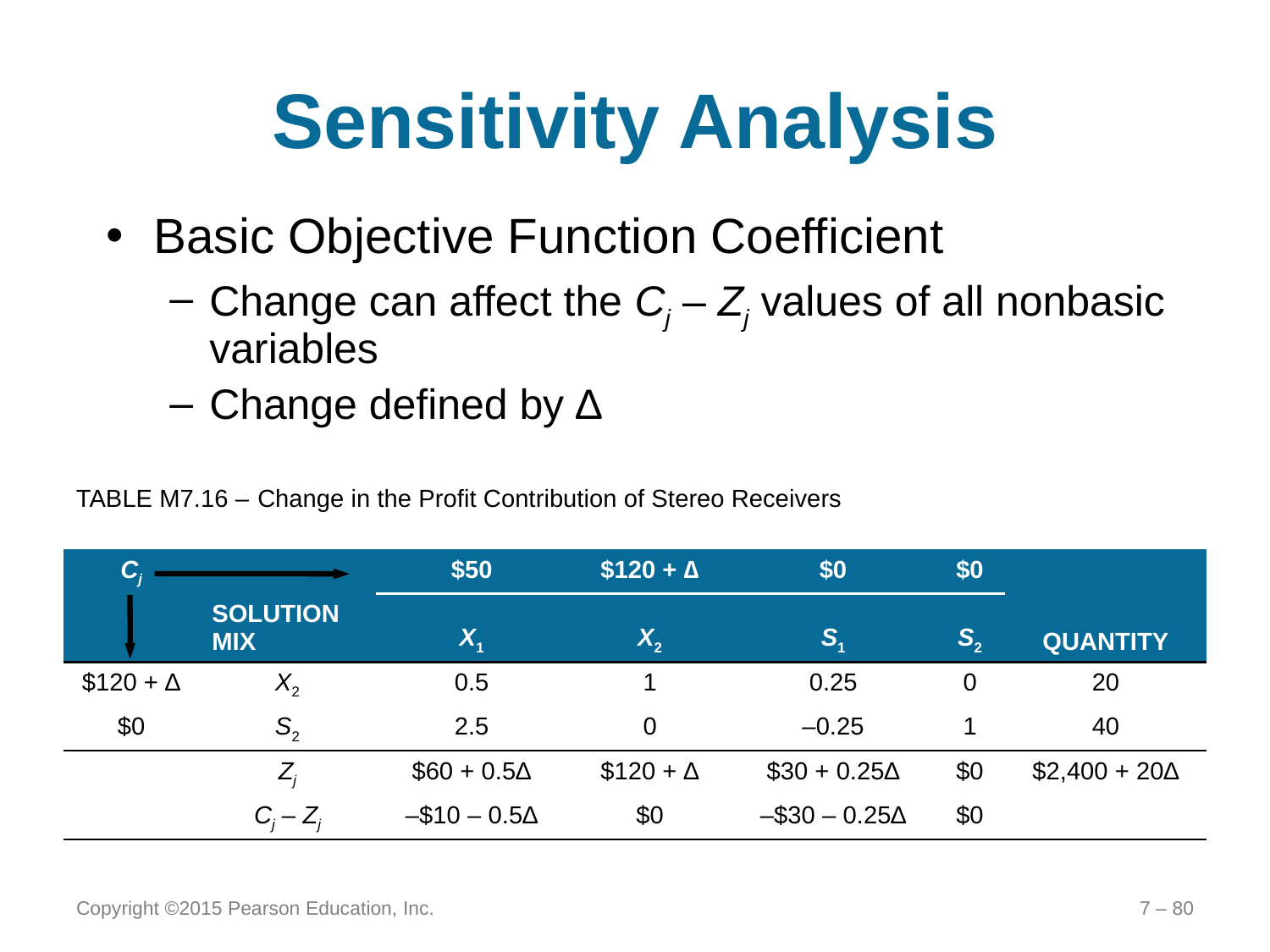

# Sensitivity Analysis
Basic Objective Function Coefficient
Change can affect the Cj – Zj values of all nonbasic variables
Change defined by ∆
TABLE M7.16 –	 Change in the Profit Contribution of Stereo Receivers
| Cj |  | $50 | $120 + ∆ | $0 | $0 |  |
| --- | --- | --- | --- | --- | --- | --- |
|  | SOLUTION MIX | X1 | X2 | S1 | S2 | QUANTITY |
| $120 + ∆ | X2 | 0.5 | 1 | 0.25 | 0 | 20 |
| $0 | S2 | 2.5 | 0 | –0.25 | 1 | 40 |
|  | Zj | $60 + 0.5∆ | $120 + ∆ | $30 + 0.25∆ | $0 | $2,400 + 20∆ |
|  | Cj – Zj | –$10 – 0.5∆ | $0 | –$30 – 0.25∆ | $0 |  |

Copyright ©2015 Pearson Education, Inc.
7 – 80